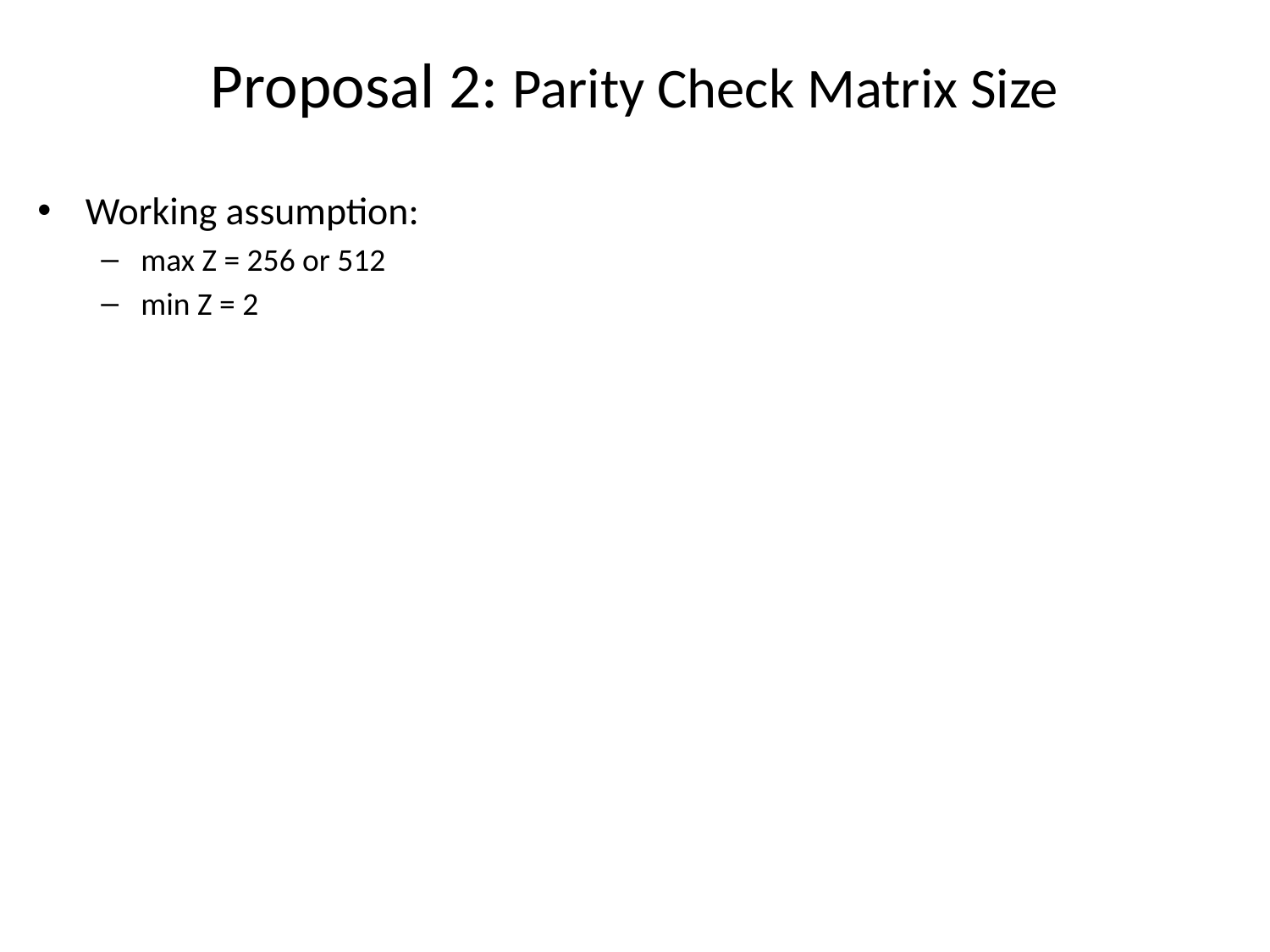

# Proposal 2: Parity Check Matrix Size
Working assumption:
max Z = 256 or 512
min Z = 2